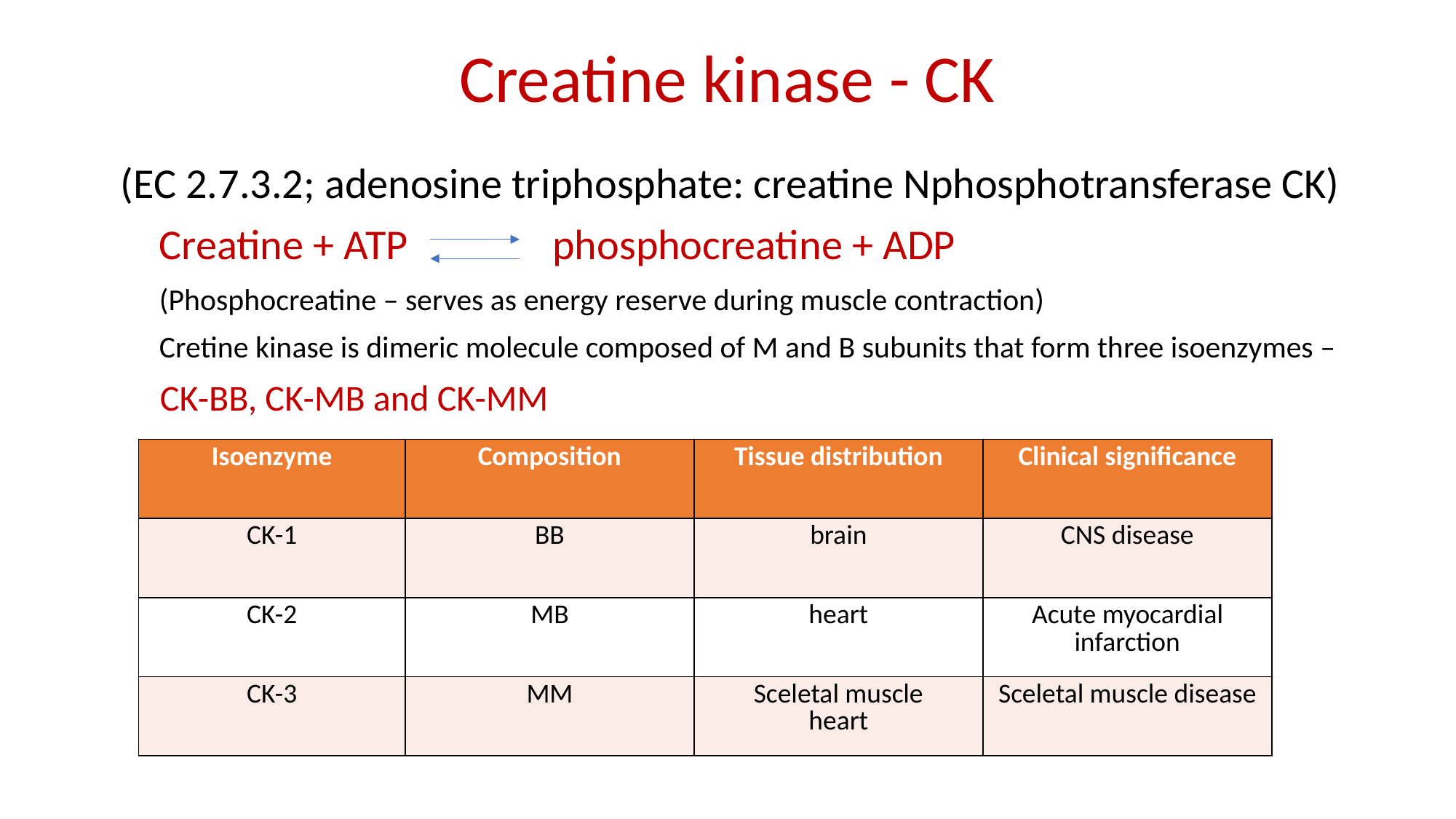

# Creatine kinase - CK
 (EC 2.7.3.2; adenosine triphosphate: creatine Nphosphotransferase CK)
     Creatine + ATP               phosphocreatine + ADP
       (Phosphocreatine – serves as energy reserve during muscle contraction)
       Cretine kinase is dimeric molecule composed of M and B subunits that form three isoenzymes –
      CK-BB, CK-MB and CK-MM

| Isoenzyme | Composition | Tissue distribution | Clinical significance |
| --- | --- | --- | --- |
| CK-1 | BB | brain | CNS disease |
| CK-2 | MB | heart | Acute myocardial infarction |
| CK-3 | MM | Sceletal muscle heart | Sceletal muscle disease |